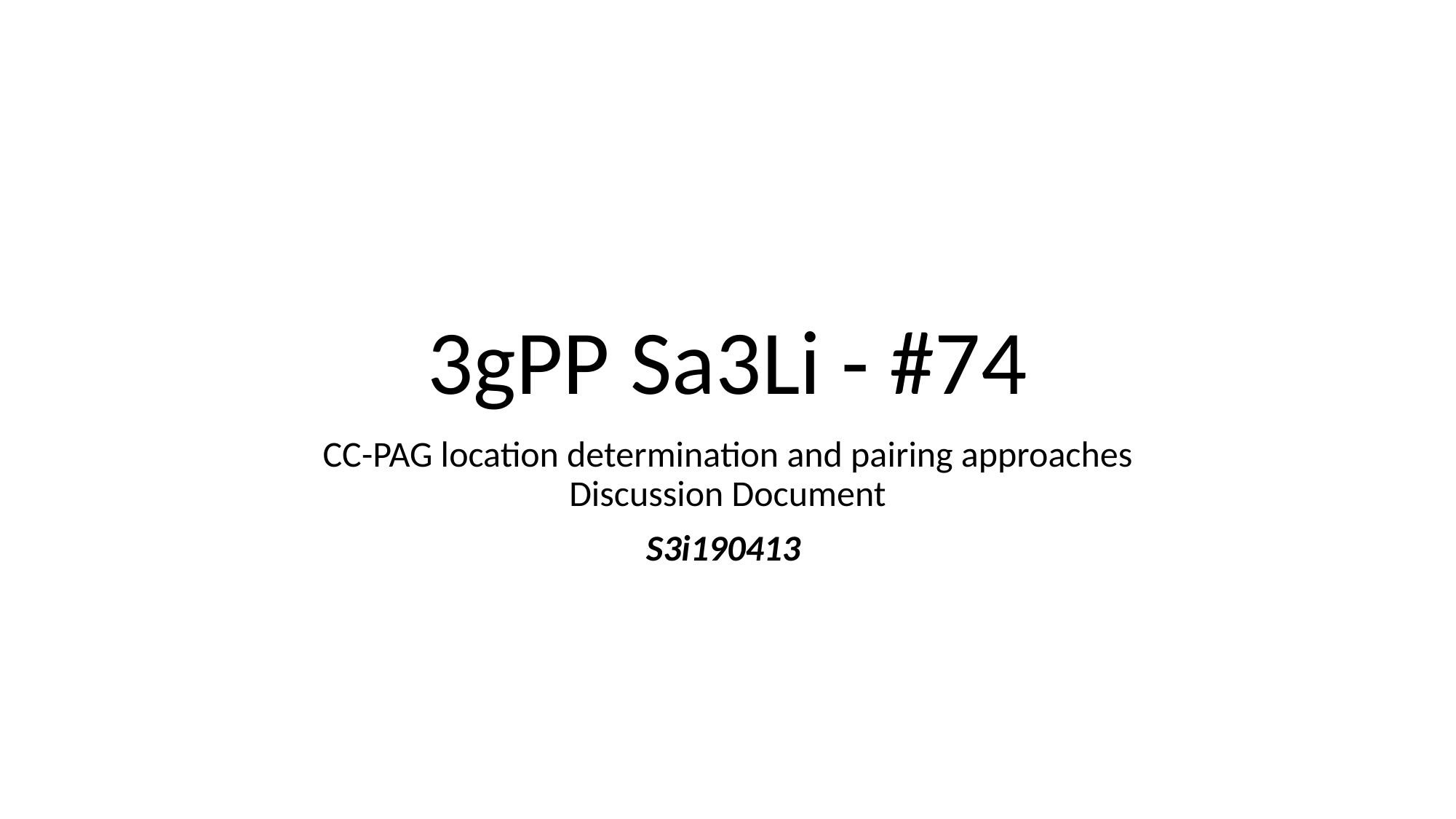

# 3gPP Sa3Li - #74
CC-PAG location determination and pairing approaches
Discussion Document
S3i190413